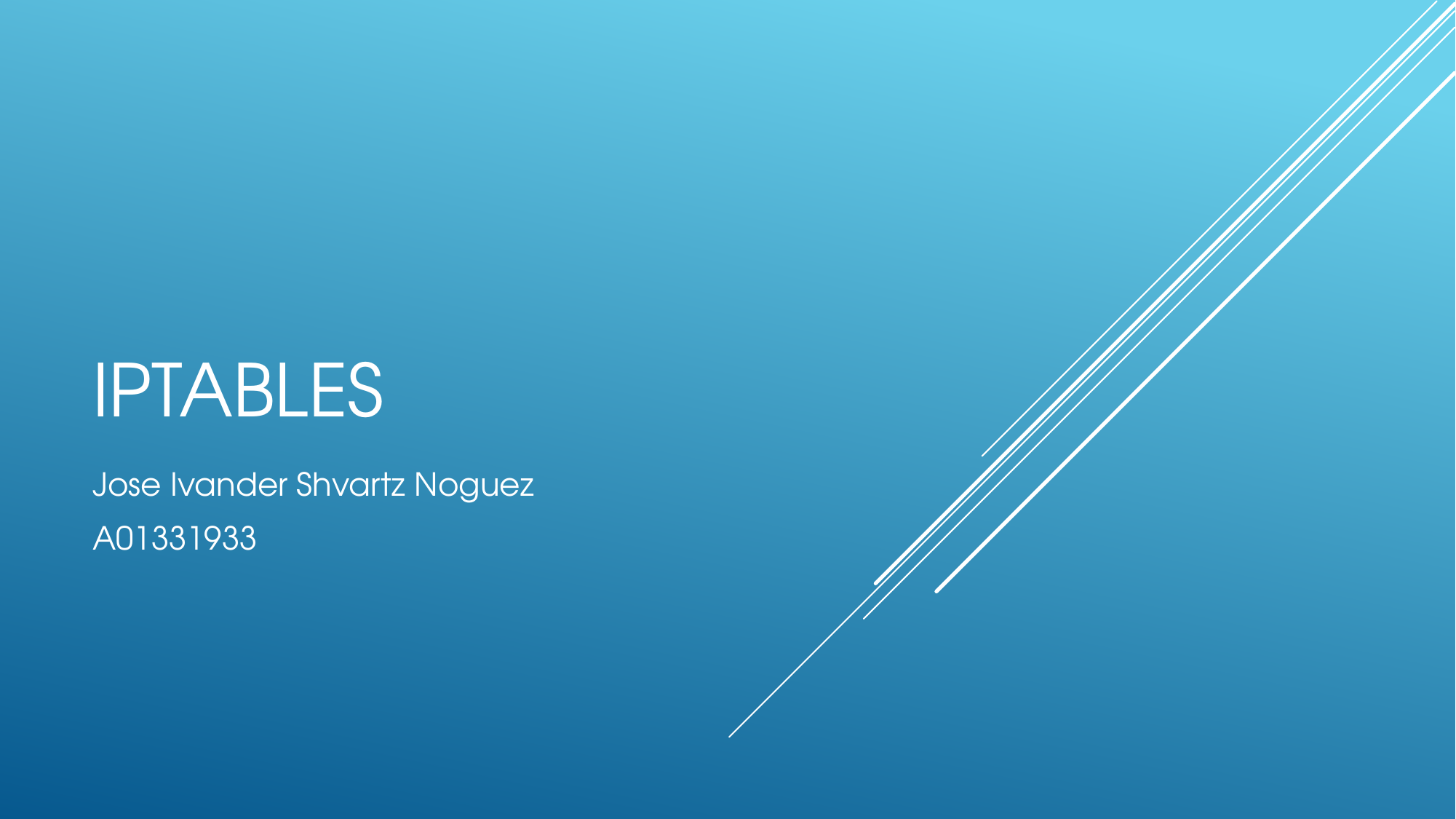

# IPTABLES
Jose Ivander Shvartz Noguez
A01331933